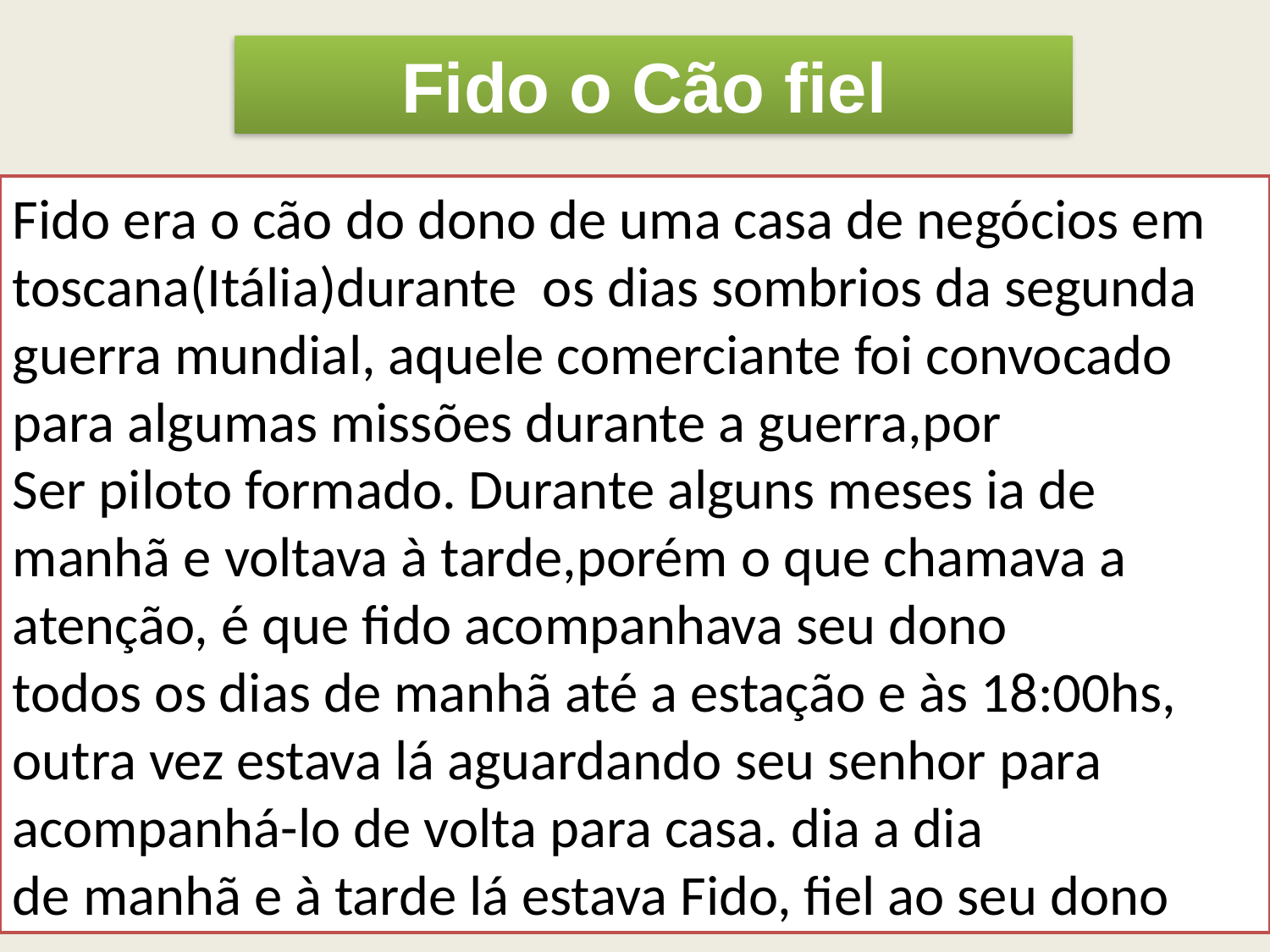

Fido o Cão fiel
Fido era o cão do dono de uma casa de negócios em toscana(Itália)durante  os dias sombrios da segunda guerra mundial, aquele comerciante foi convocado para algumas missões durante a guerra,por
Ser piloto formado. Durante alguns meses ia de manhã e voltava à tarde,porém o que chamava a atenção, é que fido acompanhava seu dono
todos os dias de manhã até a estação e às 18:00hs,  outra vez estava lá aguardando seu senhor para acompanhá-lo de volta para casa. dia a dia
de manhã e à tarde lá estava Fido, fiel ao seu dono